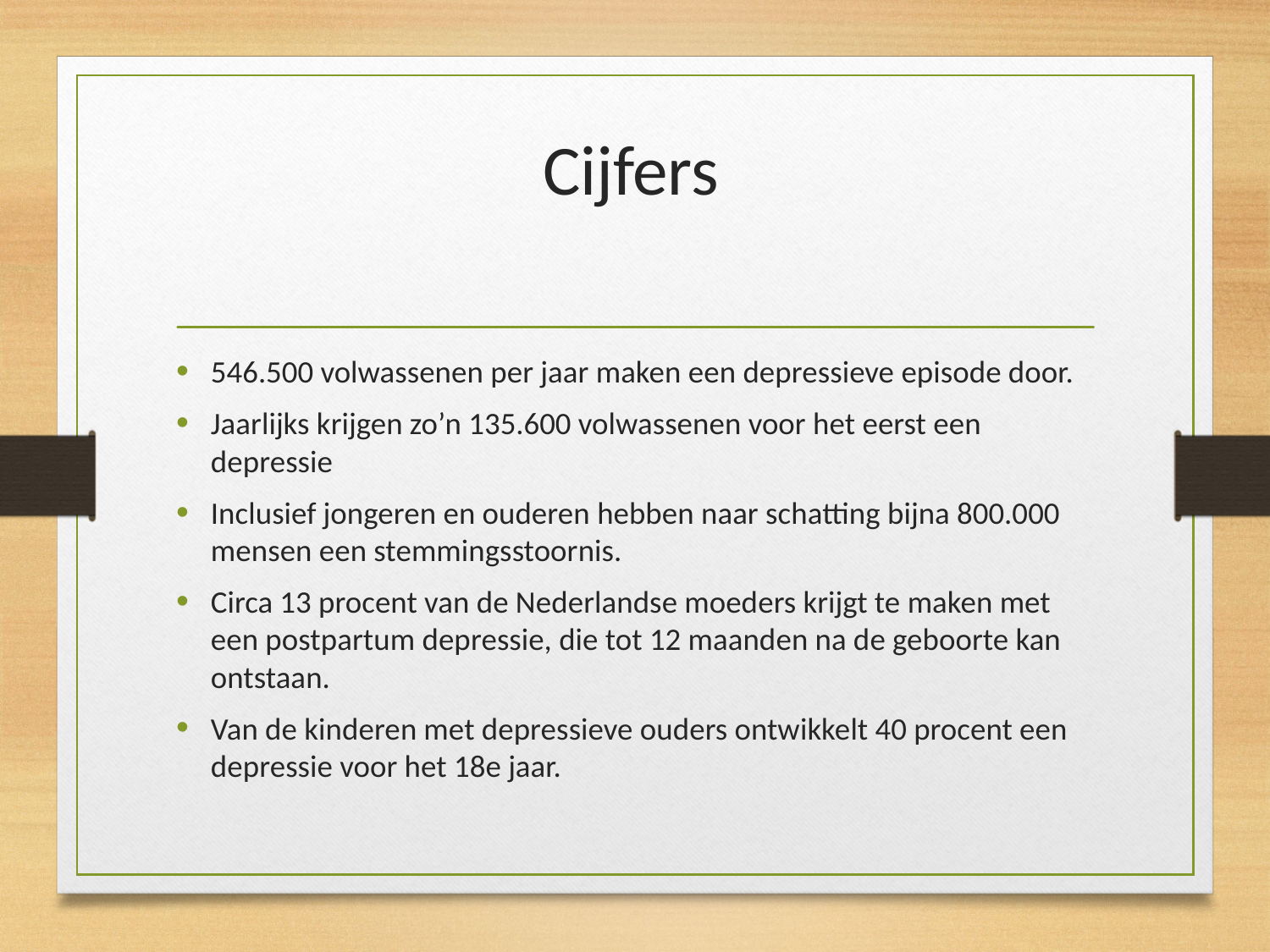

# Cijfers
546.500 volwassenen per jaar maken een depressieve episode door.
Jaarlijks krijgen zo’n 135.600 volwassenen voor het eerst een depressie
Inclusief jongeren en ouderen hebben naar schatting bijna 800.000 mensen een stemmingsstoornis.
Circa 13 procent van de Nederlandse moeders krijgt te maken met een postpartum depressie, die tot 12 maanden na de geboorte kan ontstaan.
Van de kinderen met depressieve ouders ontwikkelt 40 procent een depressie voor het 18e jaar.